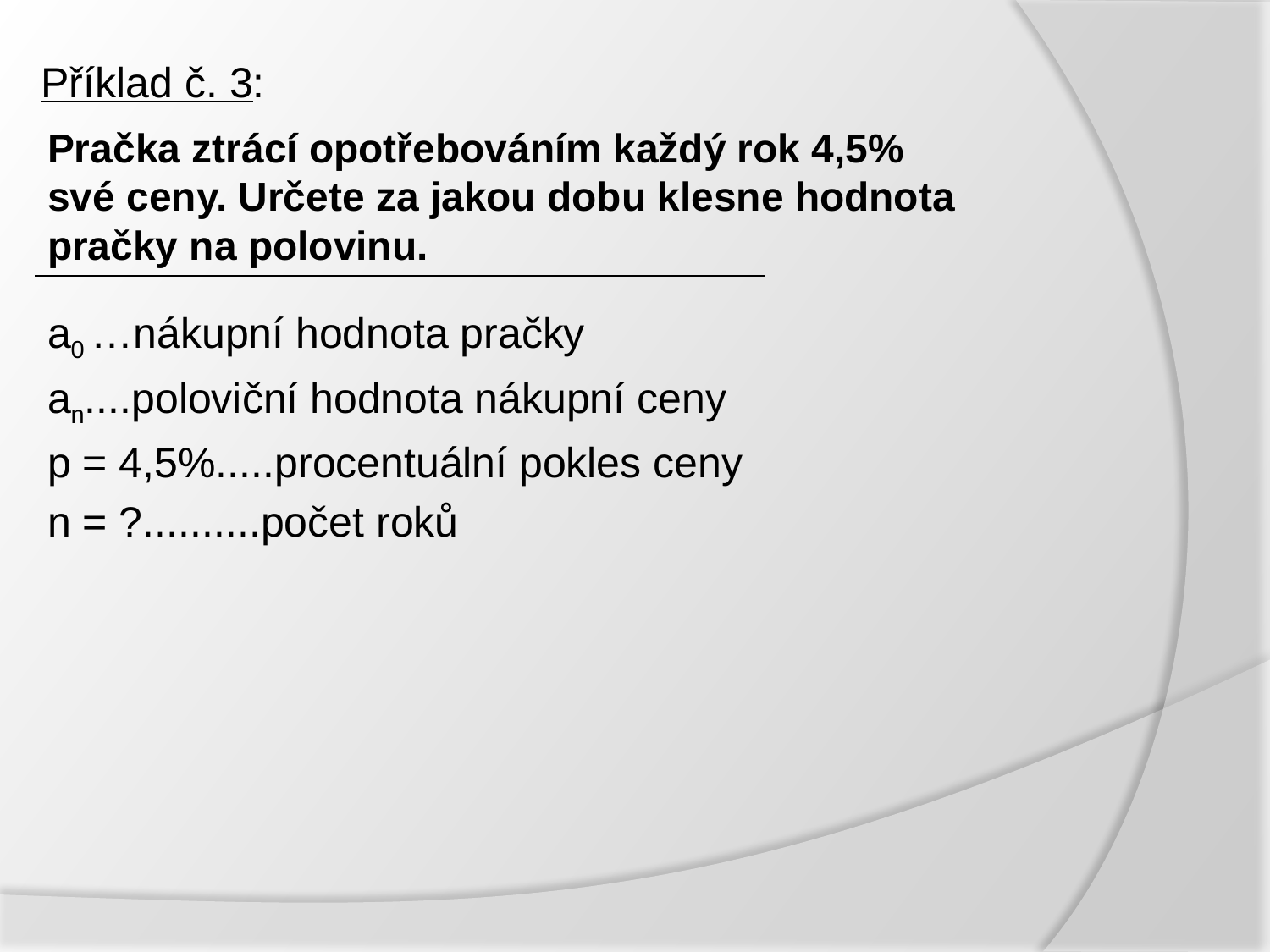

# Příklad č. 3:
Pračka ztrácí opotřebováním každý rok 4,5%
své ceny. Určete za jakou dobu klesne hodnota
pračky na polovinu.

a0 …nákupní hodnota pračky
an....poloviční hodnota nákupní ceny
p = 4,5%.....procentuální pokles ceny
n = ?..........počet roků